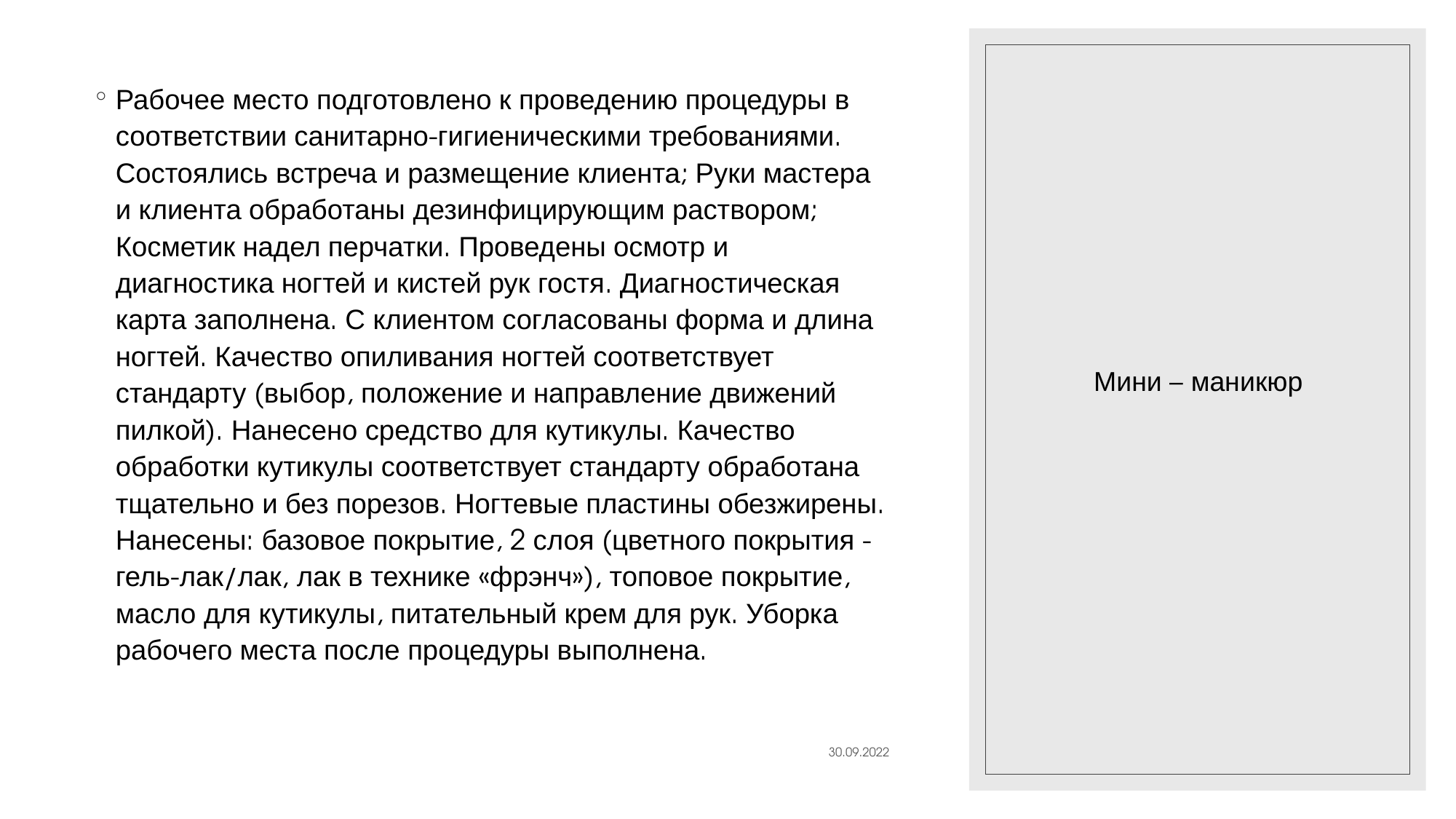

#
Рабочее место подготовлено к проведению процедуры в соответствии санитарно-гигиеническими требованиями. Состоялись встреча и размещение клиента; Руки мастера и клиента обработаны дезинфицирующим раствором; Косметик надел перчатки. Проведены осмотр и диагностика ногтей и кистей рук гостя. Диагностическая карта заполнена. С клиентом согласованы форма и длина ногтей. Качество опиливания ногтей соответствует стандарту (выбор, положение и направление движений пилкой). Нанесено средство для кутикулы. Качество обработки кутикулы соответствует стандарту обработана тщательно и без порезов. Ногтевые пластины обезжирены. Нанесены: базовое покрытие, 2 слоя (цветного покрытия -гель-лак/лак, лак в технике «фрэнч»), топовое покрытие, масло для кутикулы, питательный крем для рук. Уборка рабочего места после процедуры выполнена.
Мини – маникюр
30.09.2022